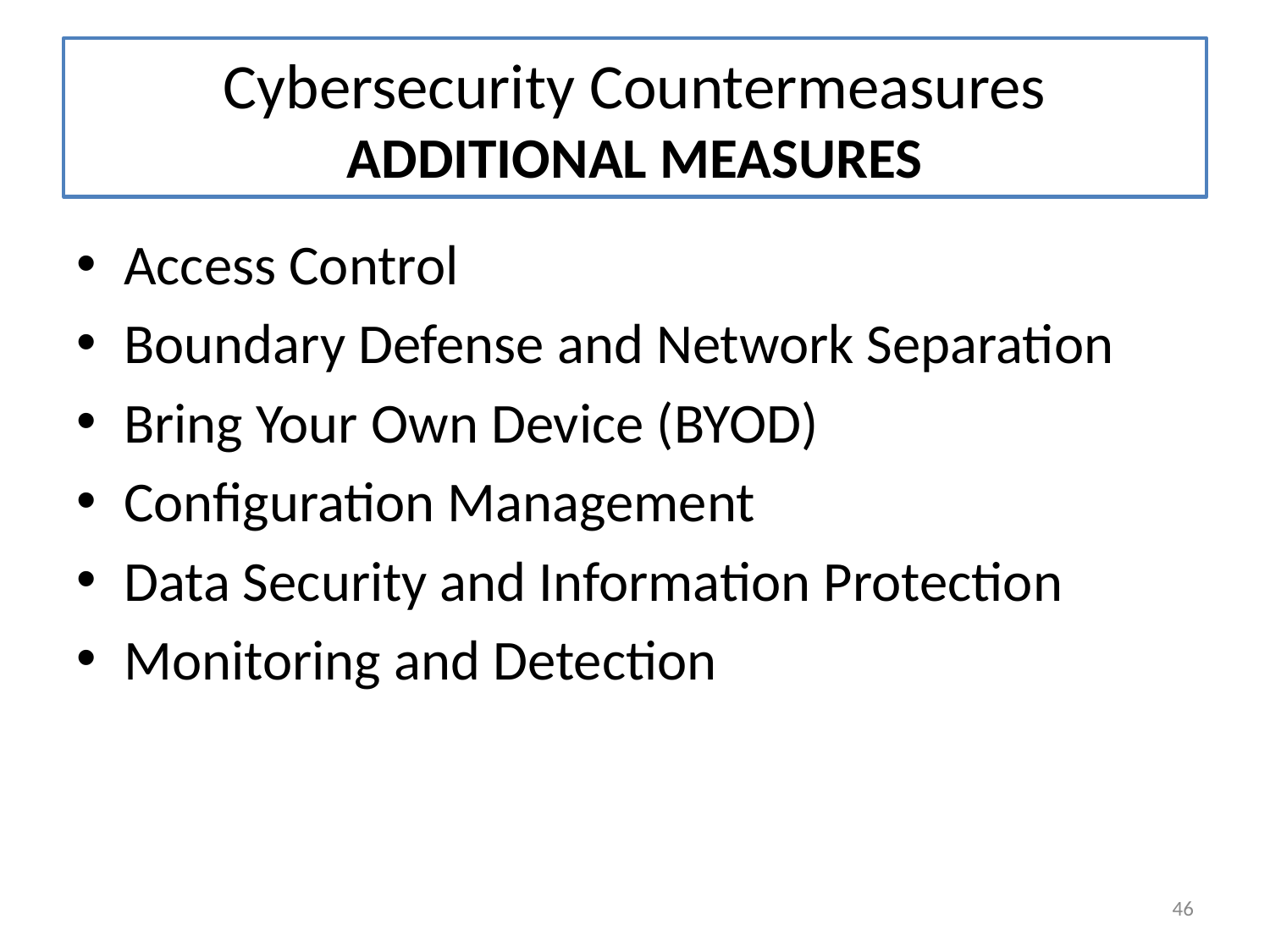

# Cybersecurity Countermeasures ADDITIONAL MEASURES
Access Control
Boundary Defense and Network Separation
Bring Your Own Device (BYOD)
Configuration Management
Data Security and Information Protection
Monitoring and Detection

46